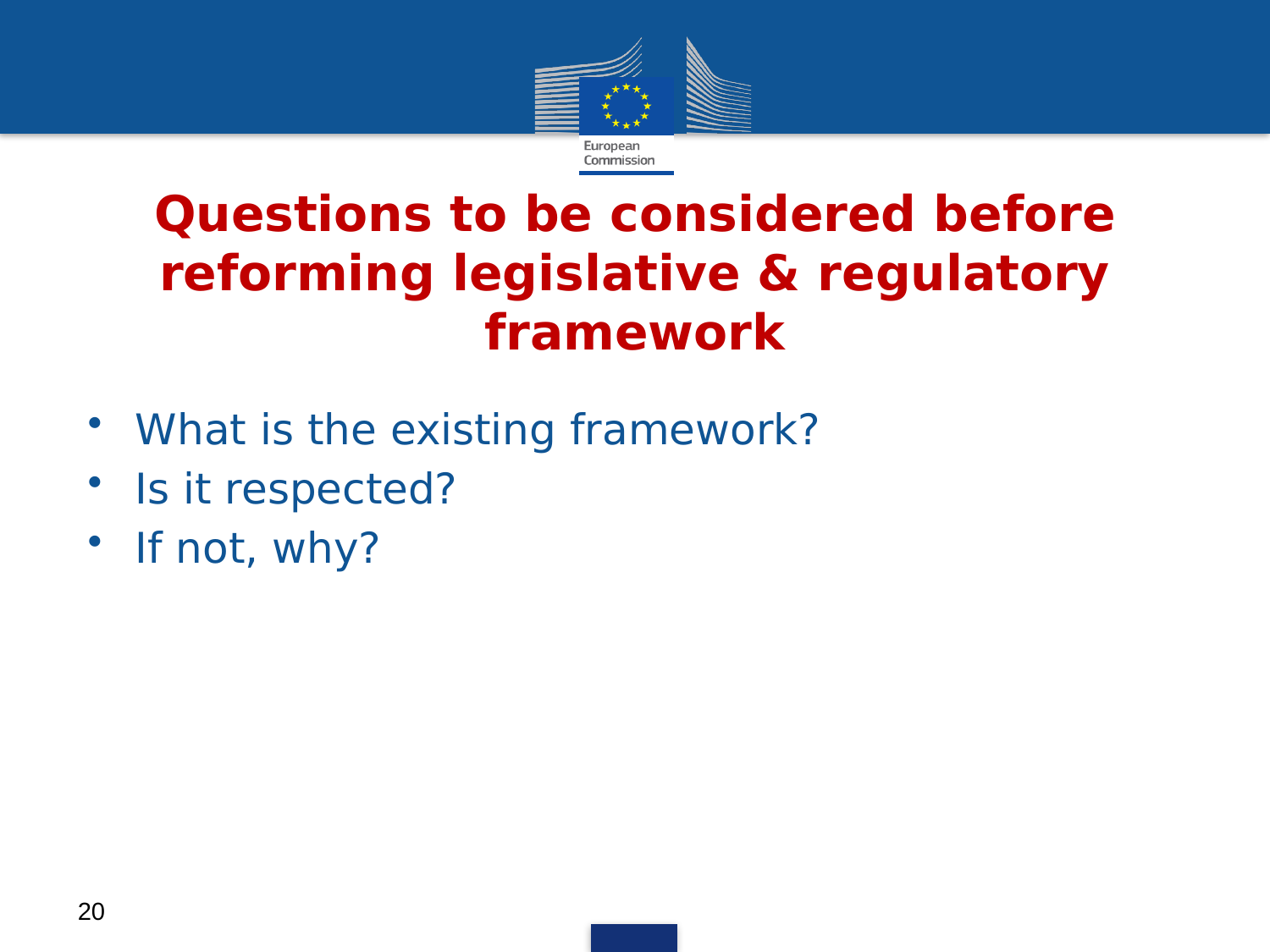

# Questions to be considered before reforming legislative & regulatory framework
What is the existing framework?
Is it respected?
If not, why?
20